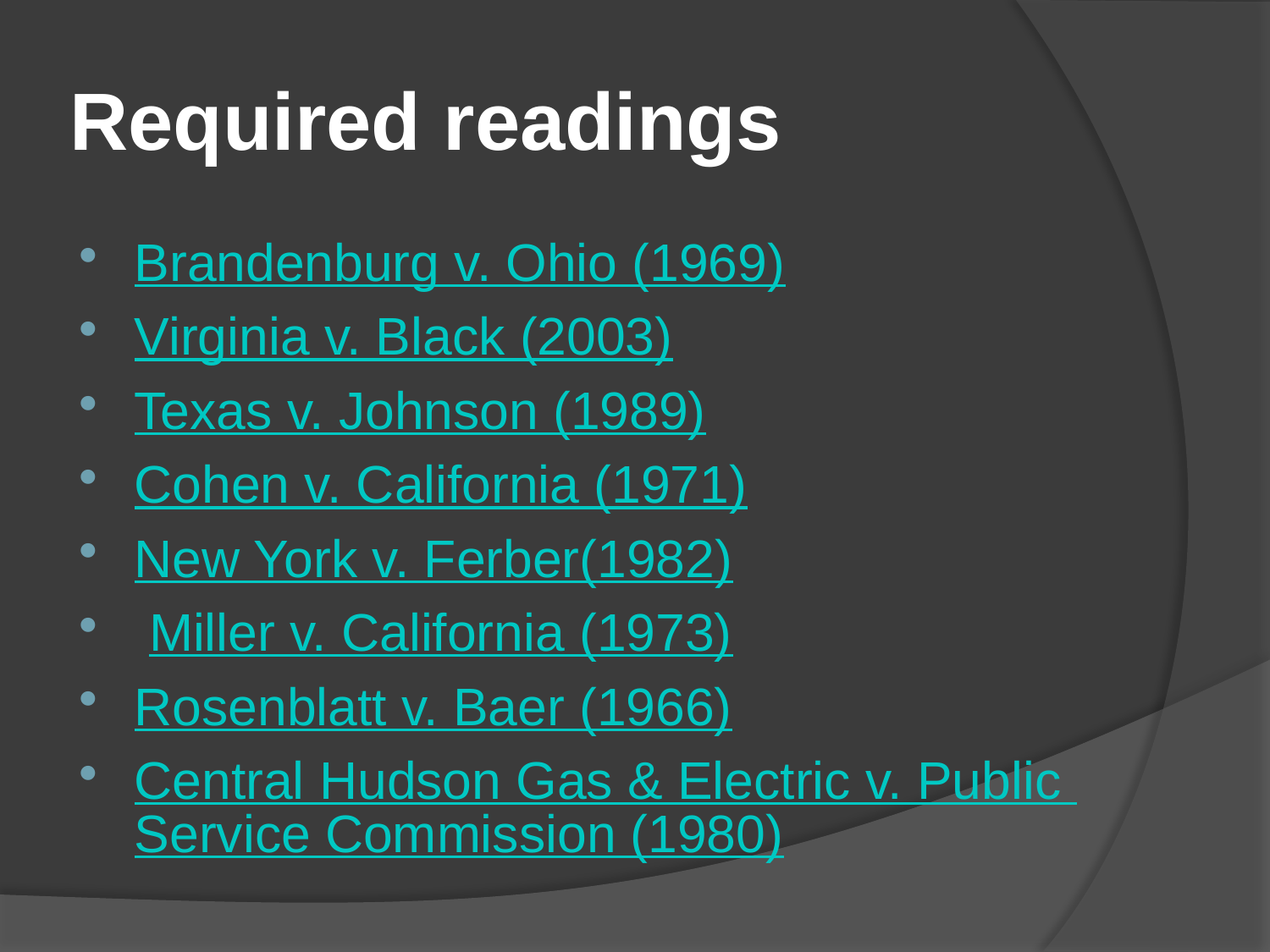

# Required readings
Brandenburg v. Ohio (1969)
Virginia v. Black (2003)
Texas v. Johnson (1989)
Cohen v. California (1971)
New York v. Ferber(1982)
 Miller v. California (1973)
Rosenblatt v. Baer (1966)
Central Hudson Gas & Electric v. Public Service Commission (1980)